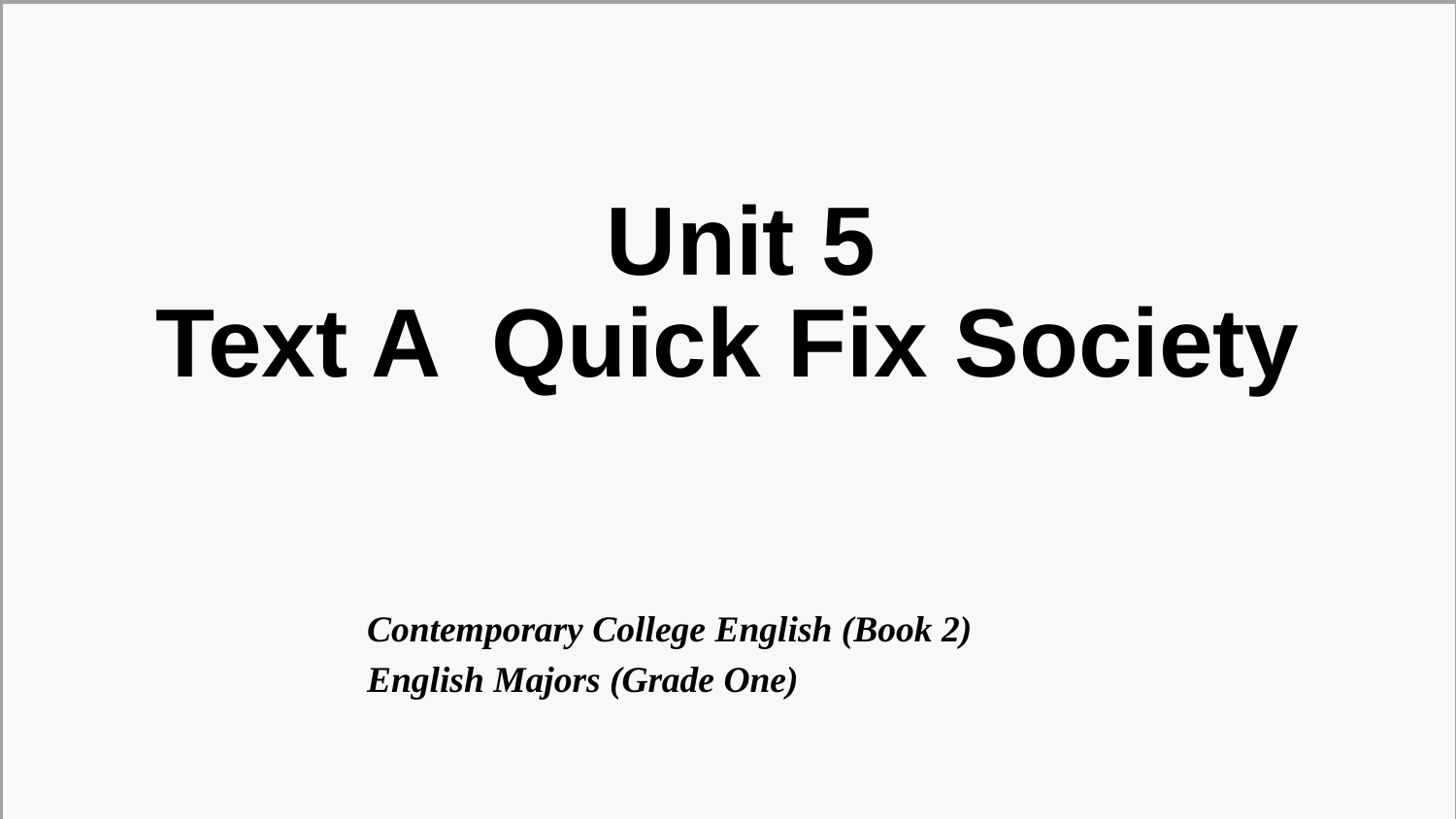

Unit 5
Text A  Quick Fix Society
Contemporary College English (Book 2)
English Majors (Grade One)